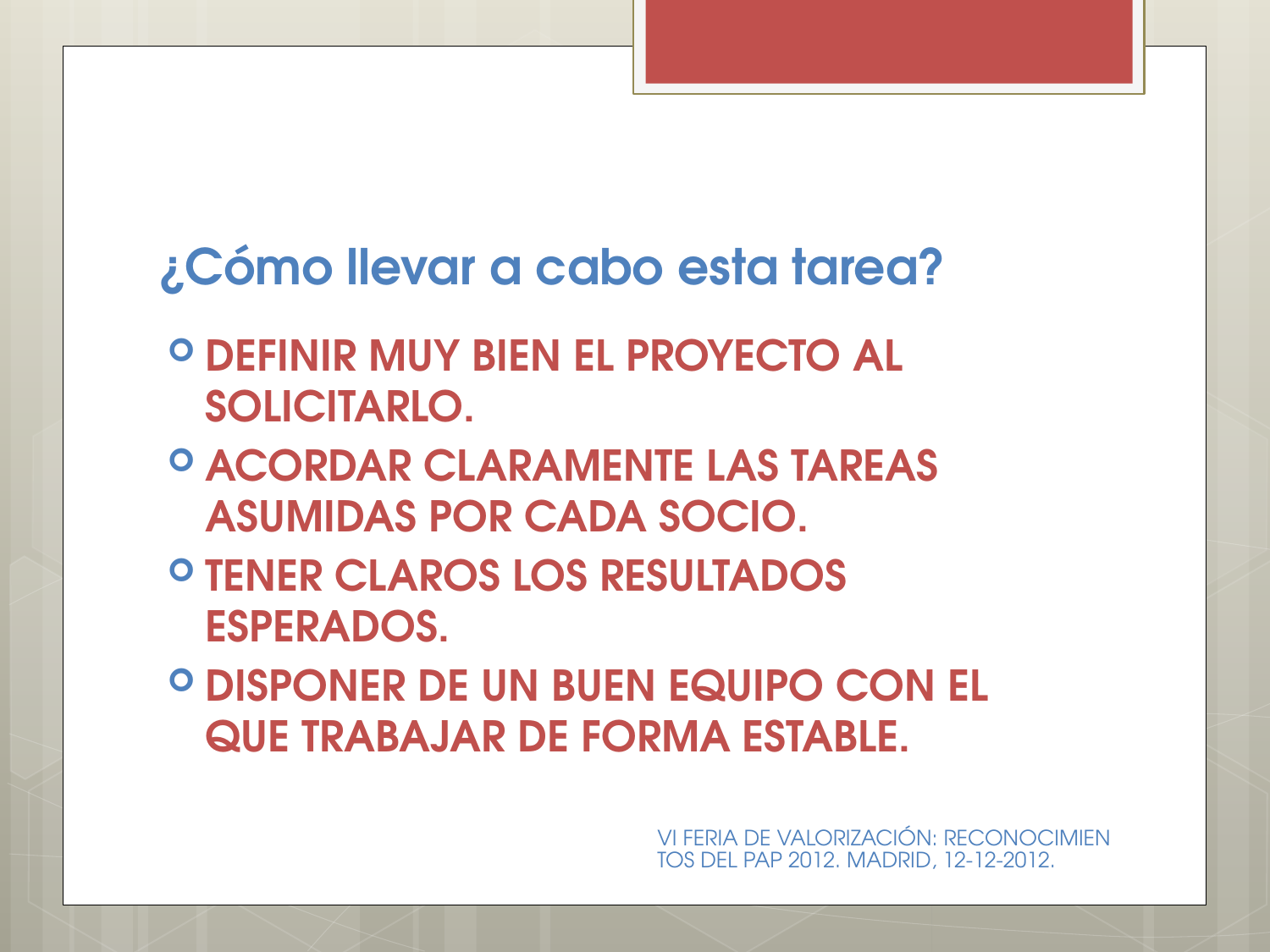

# ¿Cómo llevar a cabo esta tarea?
DEFINIR MUY BIEN EL PROYECTO AL SOLICITARLO.
ACORDAR CLARAMENTE LAS TAREAS ASUMIDAS POR CADA SOCIO.
TENER CLAROS LOS RESULTADOS ESPERADOS.
DISPONER DE UN BUEN EQUIPO CON EL QUE TRABAJAR DE FORMA ESTABLE.
VI FERIA DE VALORIZACIÓN: RECONOCIMIENTOS DEL PAP 2012. MADRID, 12-12-2012.